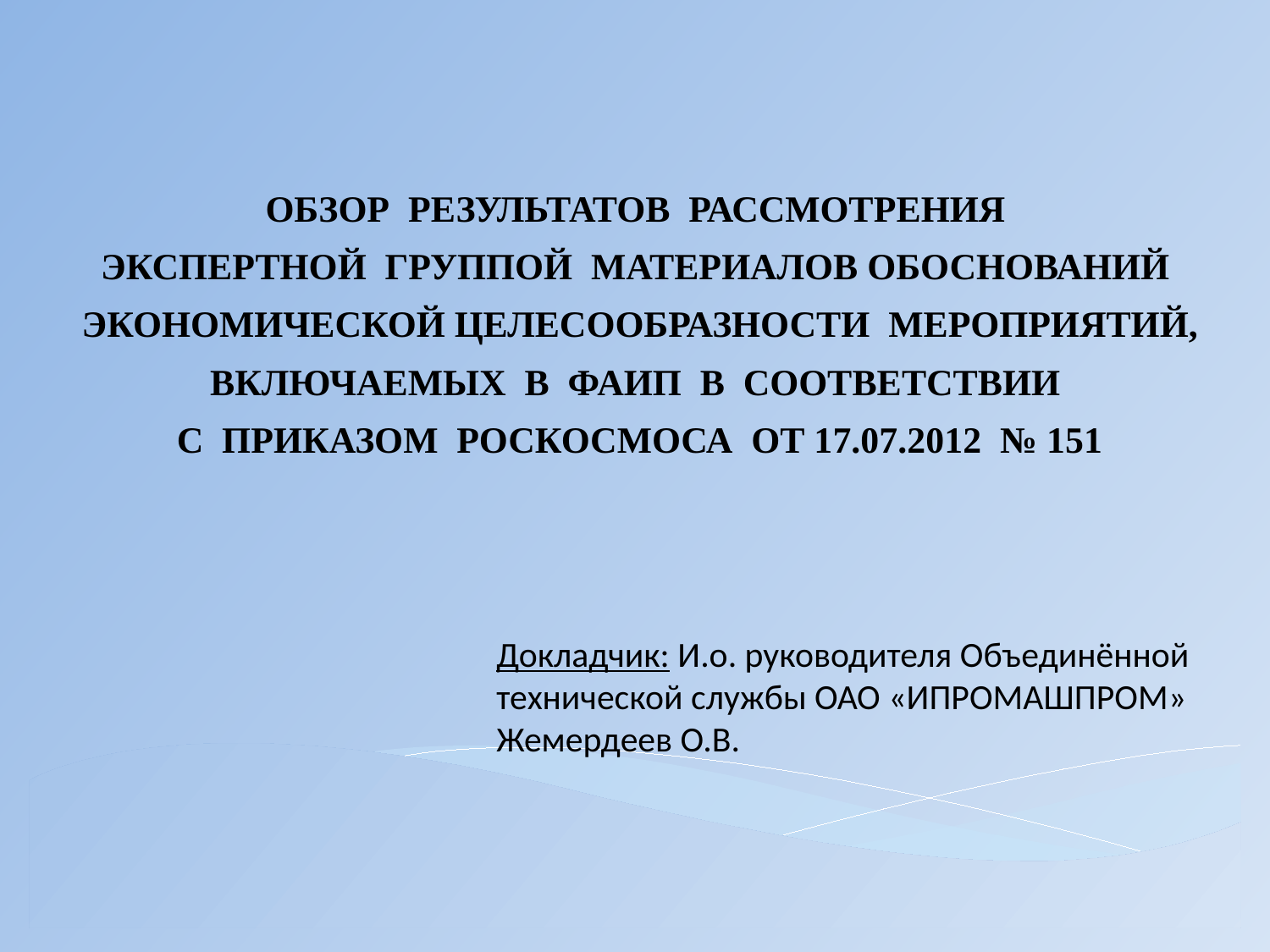

Обзор  результатов  рассмотрения
экспертной  группой  материалов Обоснований  экономической целесообразности  мероприятий, включаемых  в  ФАИП  в  соответствии
с  приказом  Роскосмоса  от 17.07.2012  № 151
Докладчик: И.о. руководителя Объединённой технической службы ОАО «ИПРОМАШПРОМ»
Жемердеев О.В.